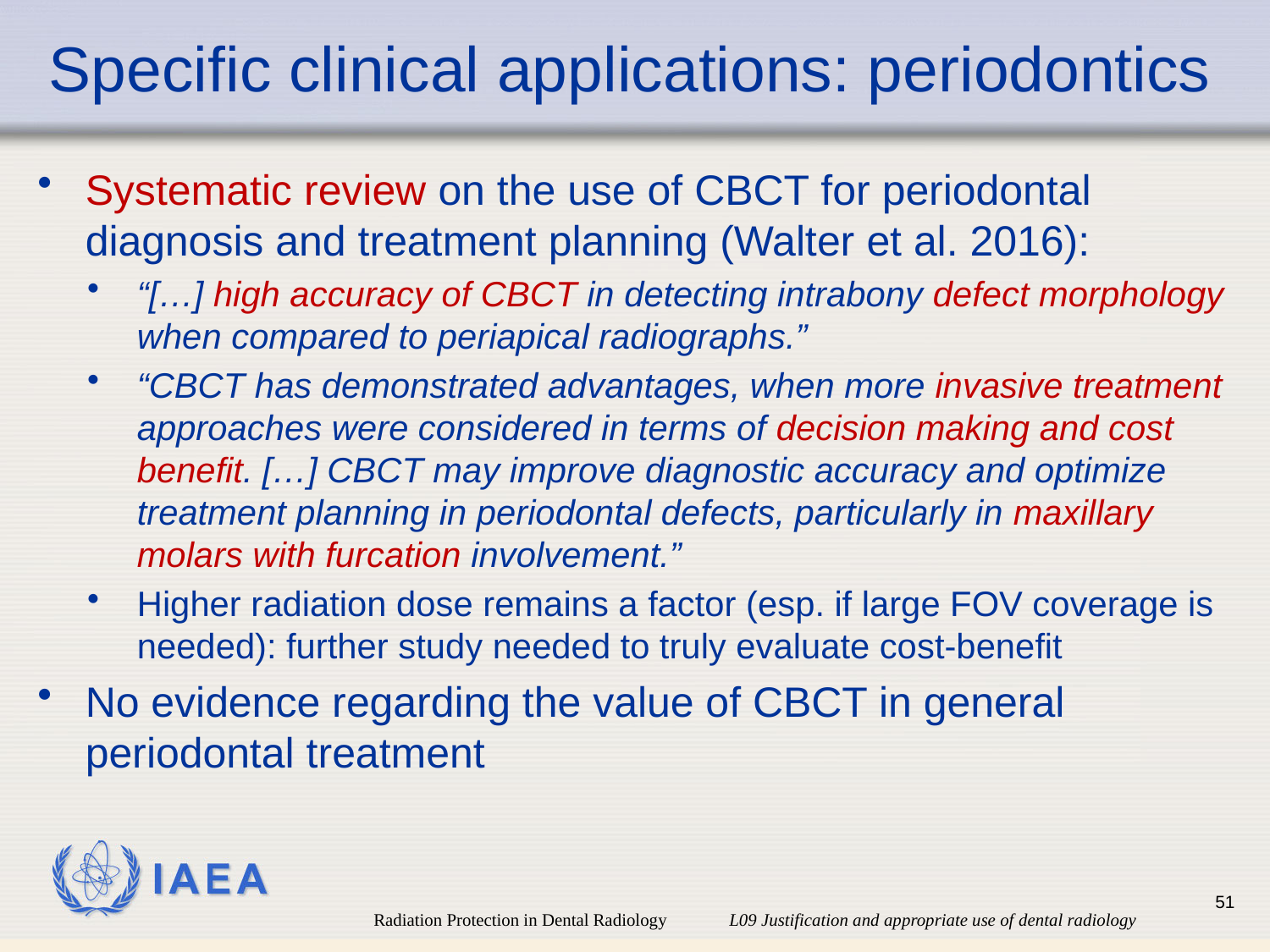

# Specific clinical applications: periodontics
Systematic review on the use of CBCT for periodontal diagnosis and treatment planning (Walter et al. 2016):
“[…] high accuracy of CBCT in detecting intrabony defect morphology when compared to periapical radiographs.”
“CBCT has demonstrated advantages, when more invasive treatment approaches were considered in terms of decision making and cost benefit. […] CBCT may improve diagnostic accuracy and optimize treatment planning in periodontal defects, particularly in maxillary molars with furcation involvement.”
Higher radiation dose remains a factor (esp. if large FOV coverage is needed): further study needed to truly evaluate cost-benefit
No evidence regarding the value of CBCT in general periodontal treatment

51
Radiation Protection in Dental Radiology              L09 Justification and appropriate use of dental radiology